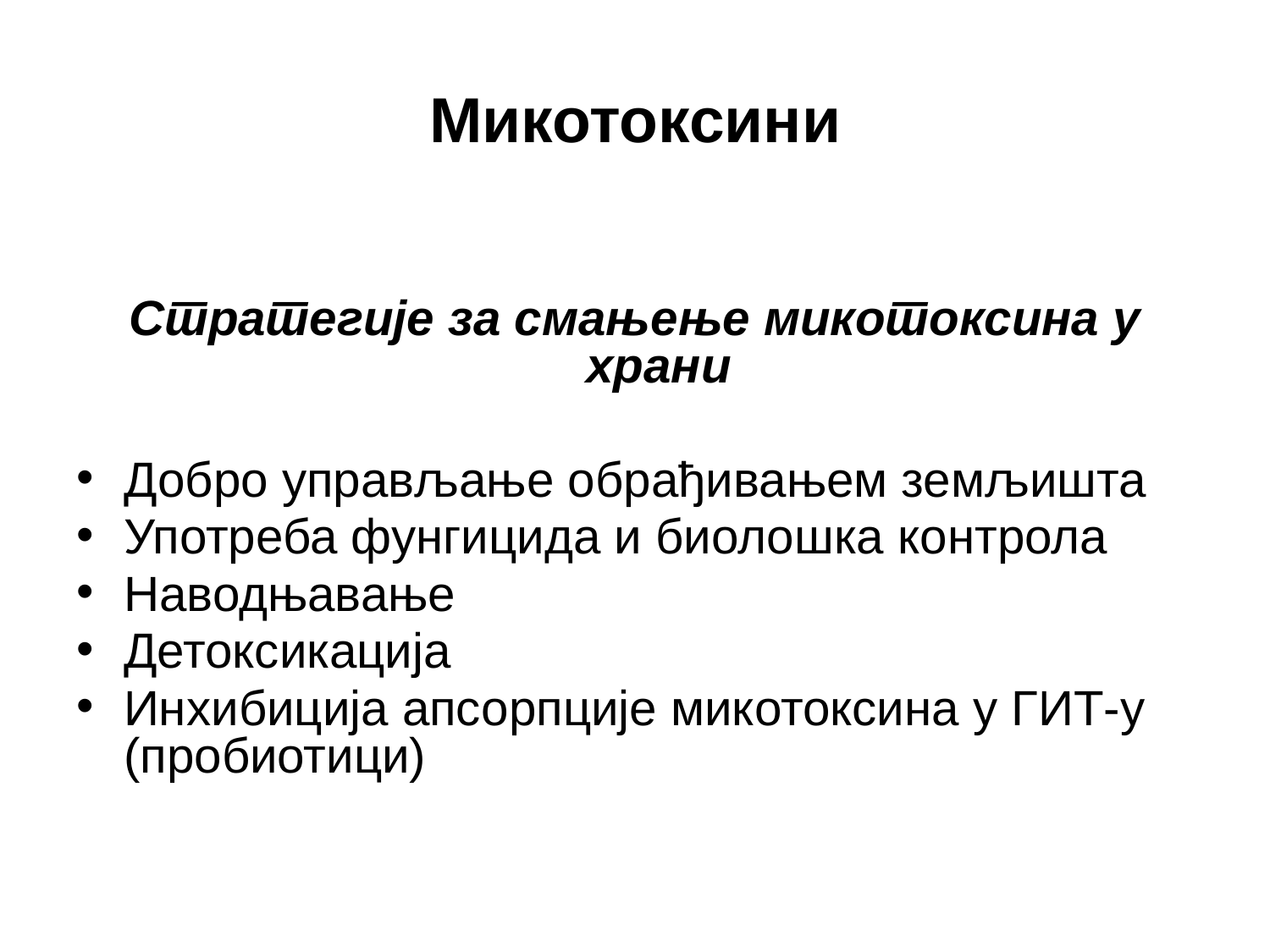

# Микотоксини

Стратегије за смањење микотоксина у храни

Добро управљање обрађивањем земљишта
Употреба фунгицида и биолошка контрола
Наводњавање
Детоксикација
Инхибиција апсорпције микотоксина у ГИТ-у (пробиотици)